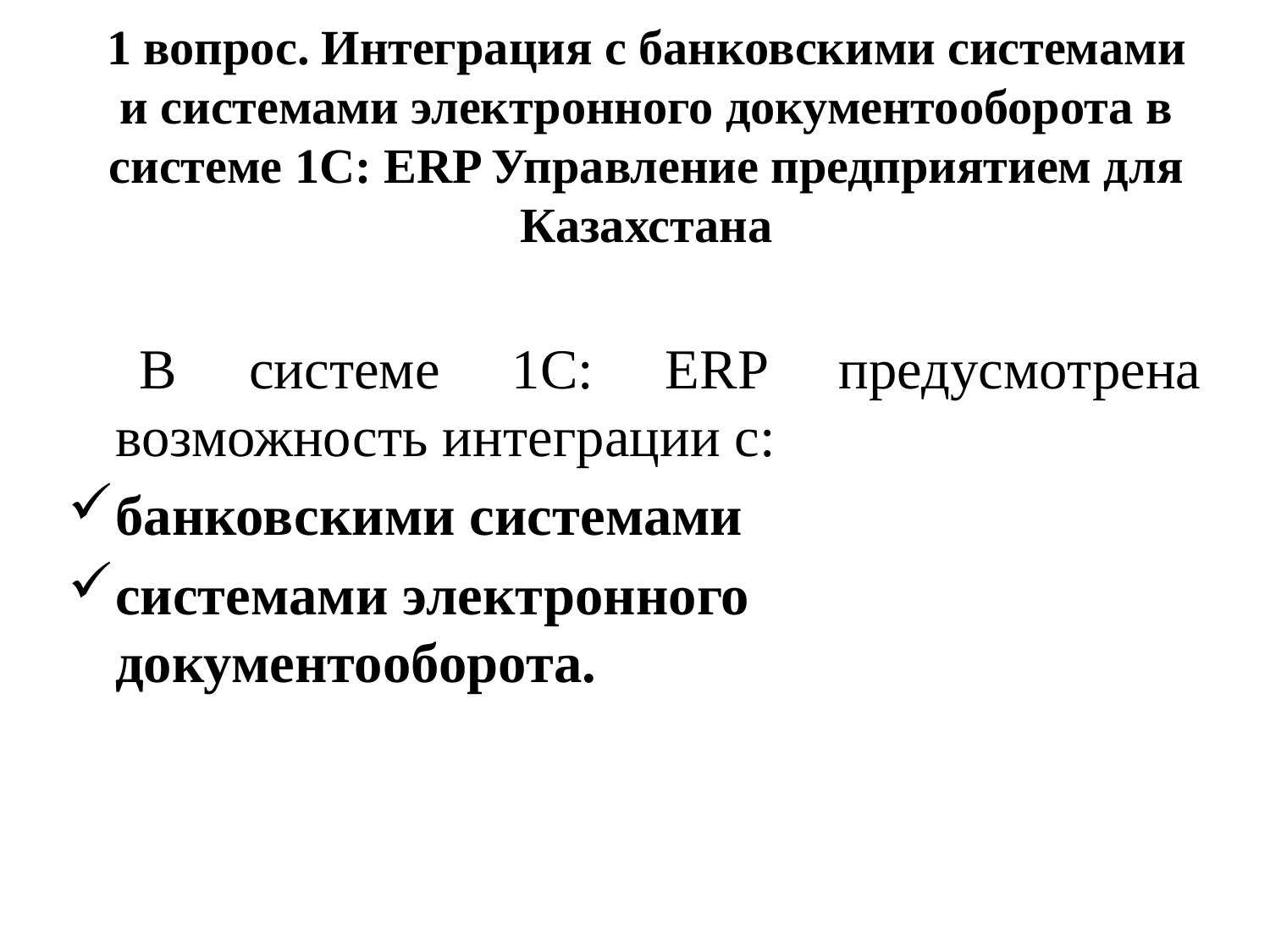

# 1 вопрос. Интеграция с банковскими системами и системами электронного документооборота в системе 1С: ERP Управление предприятием для Казахстана
 В системе 1С: ERP предусмотрена возможность интеграции с:
банковскими системами
системами электронного документооборота.